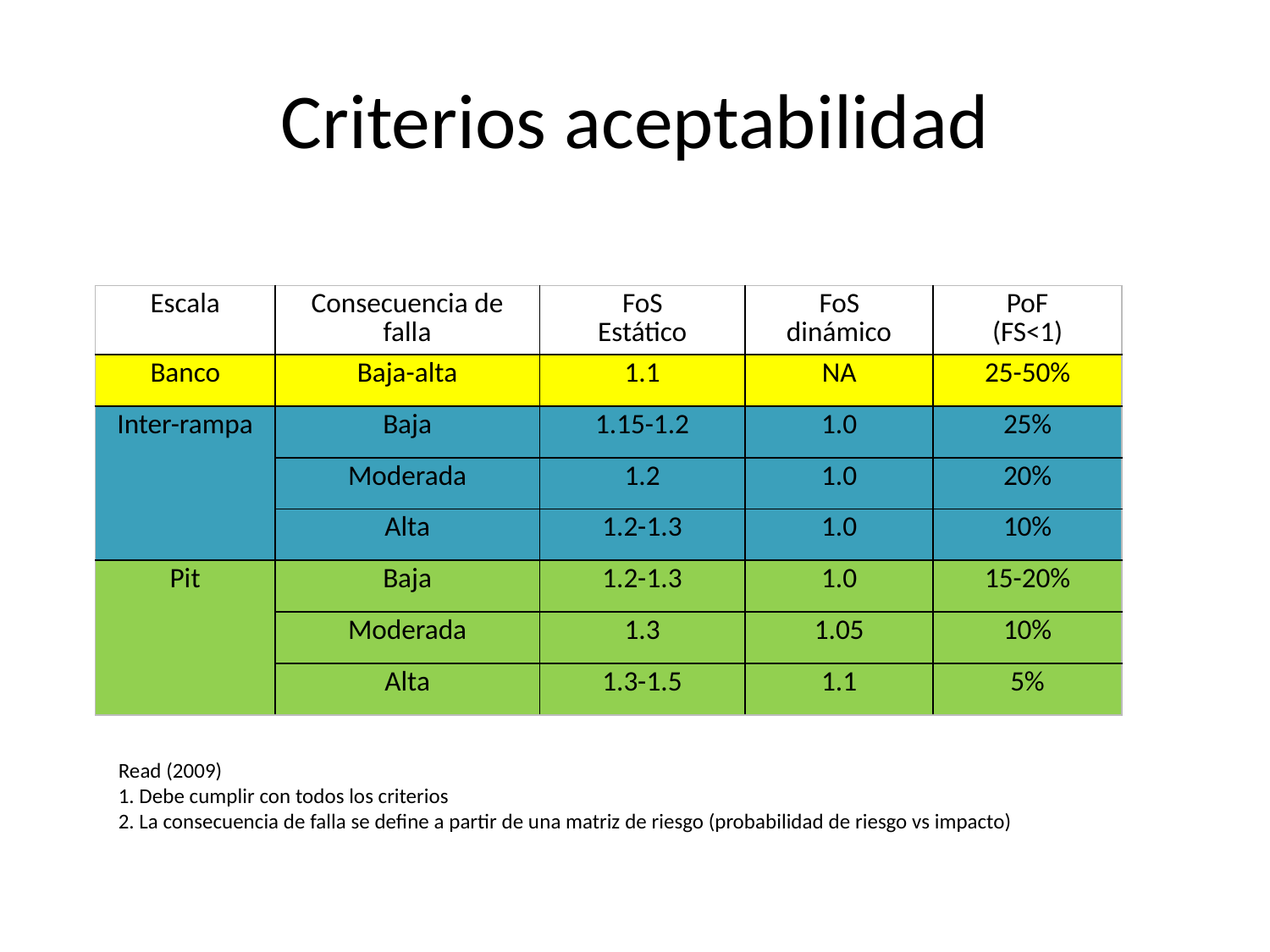

# Criterios aceptabilidad
| Escala | Consecuencia de falla | FoS Estático | FoS dinámico | PoF (FS<1) |
| --- | --- | --- | --- | --- |
| Banco | Baja-alta | 1.1 | NA | 25-50% |
| Inter-rampa | Baja | 1.15-1.2 | 1.0 | 25% |
|  | Moderada | 1.2 | 1.0 | 20% |
|  | Alta | 1.2-1.3 | 1.0 | 10% |
| Pit | Baja | 1.2-1.3 | 1.0 | 15-20% |
|  | Moderada | 1.3 | 1.05 | 10% |
|  | Alta | 1.3-1.5 | 1.1 | 5% |
Read (2009)
1. Debe cumplir con todos los criterios
2. La consecuencia de falla se define a partir de una matriz de riesgo (probabilidad de riesgo vs impacto)